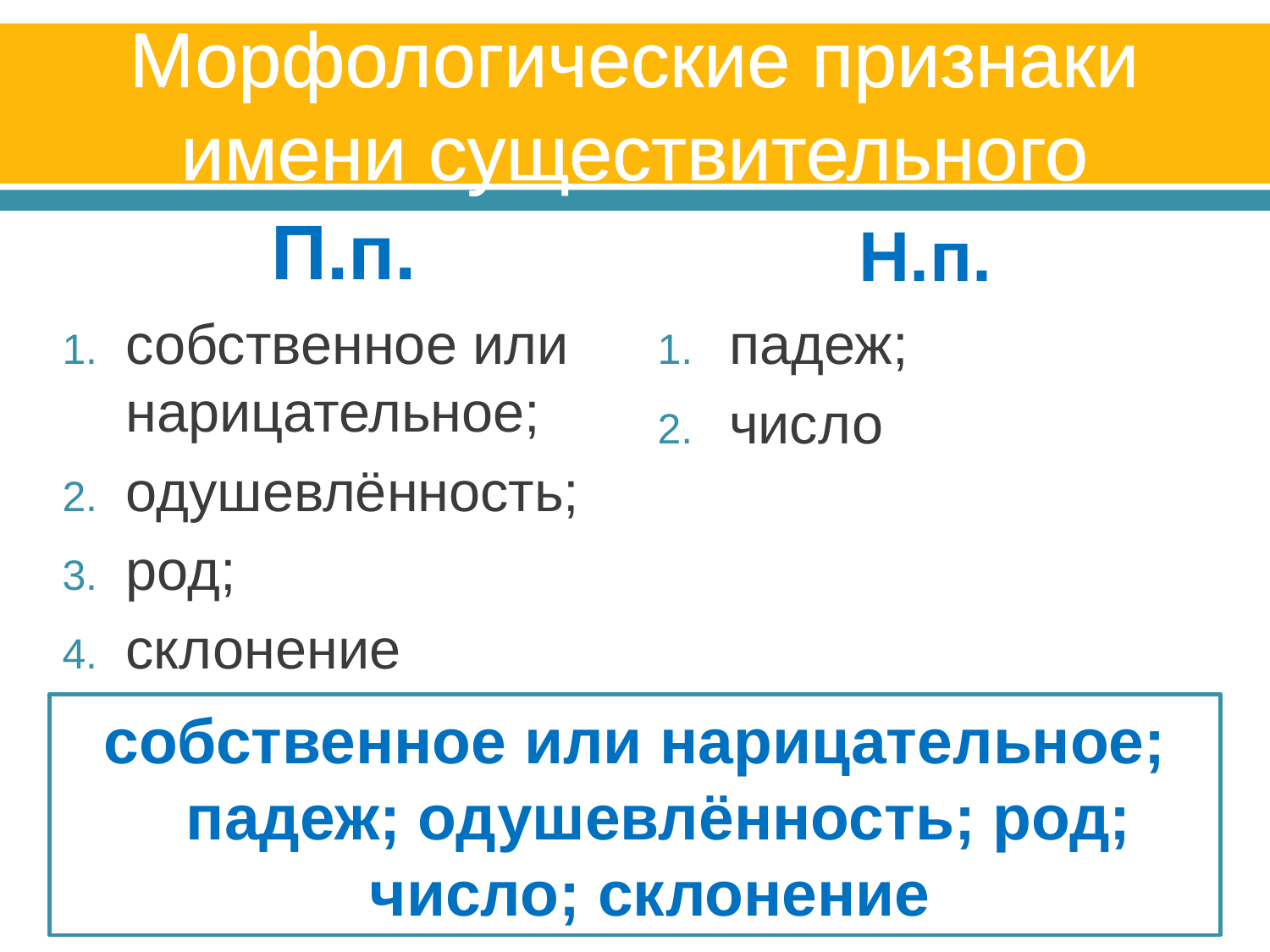

# Морфологические признаки имени существительного
П.п.
Н.п.

собственное или нарицательное;
одушевлённость;
род;
склонение
падеж;
число
собственное или нарицательное; падеж; одушевлённость; род; число; склонение